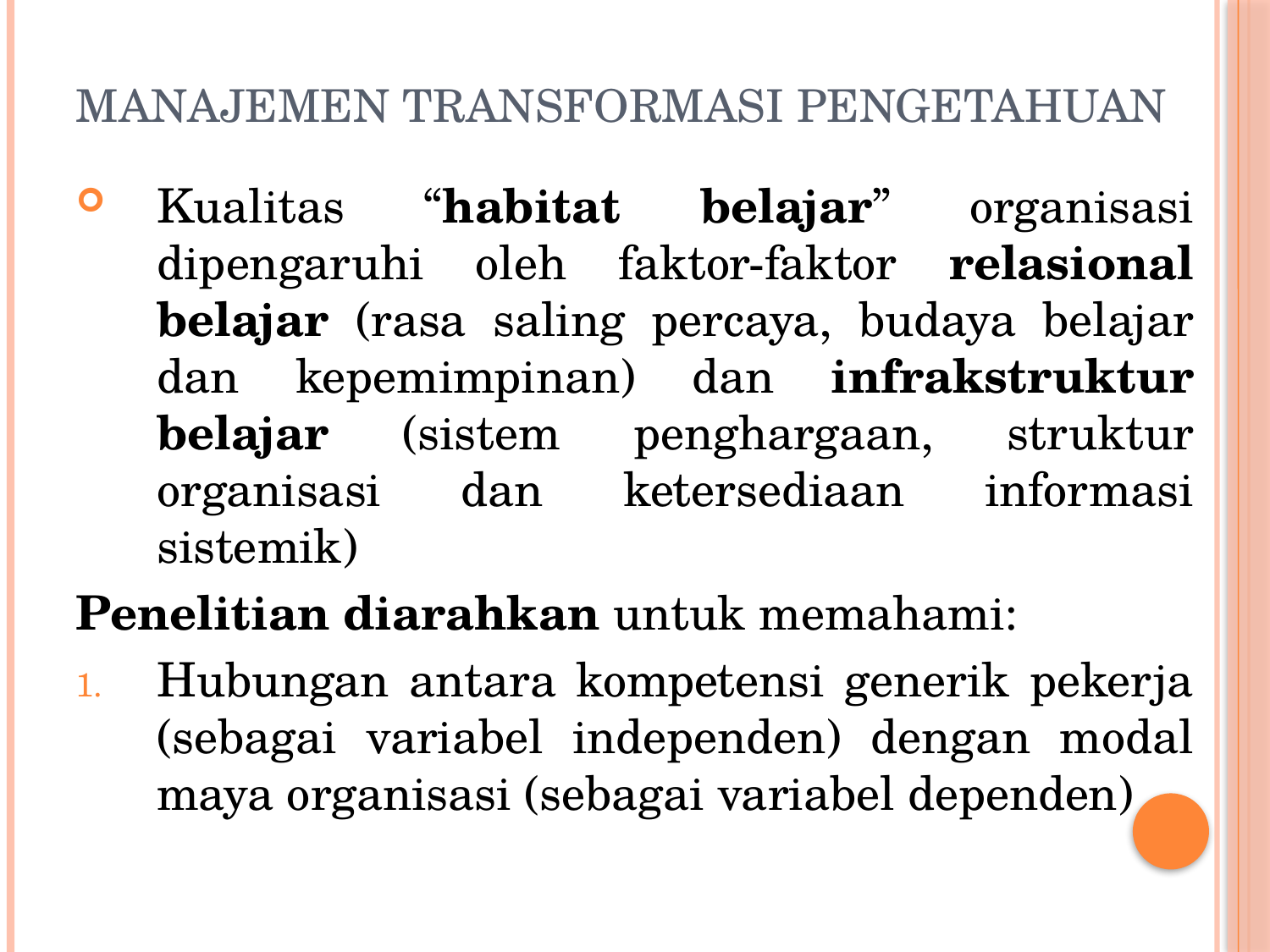

# Manajemen Transformasi Pengetahuan
Kualitas “habitat belajar” organisasi dipengaruhi oleh faktor-faktor relasional belajar (rasa saling percaya, budaya belajar dan kepemimpinan) dan infrakstruktur belajar (sistem penghargaan, struktur organisasi dan ketersediaan informasi sistemik)
Penelitian diarahkan untuk memahami:
Hubungan antara kompetensi generik pekerja (sebagai variabel independen) dengan modal maya organisasi (sebagai variabel dependen)